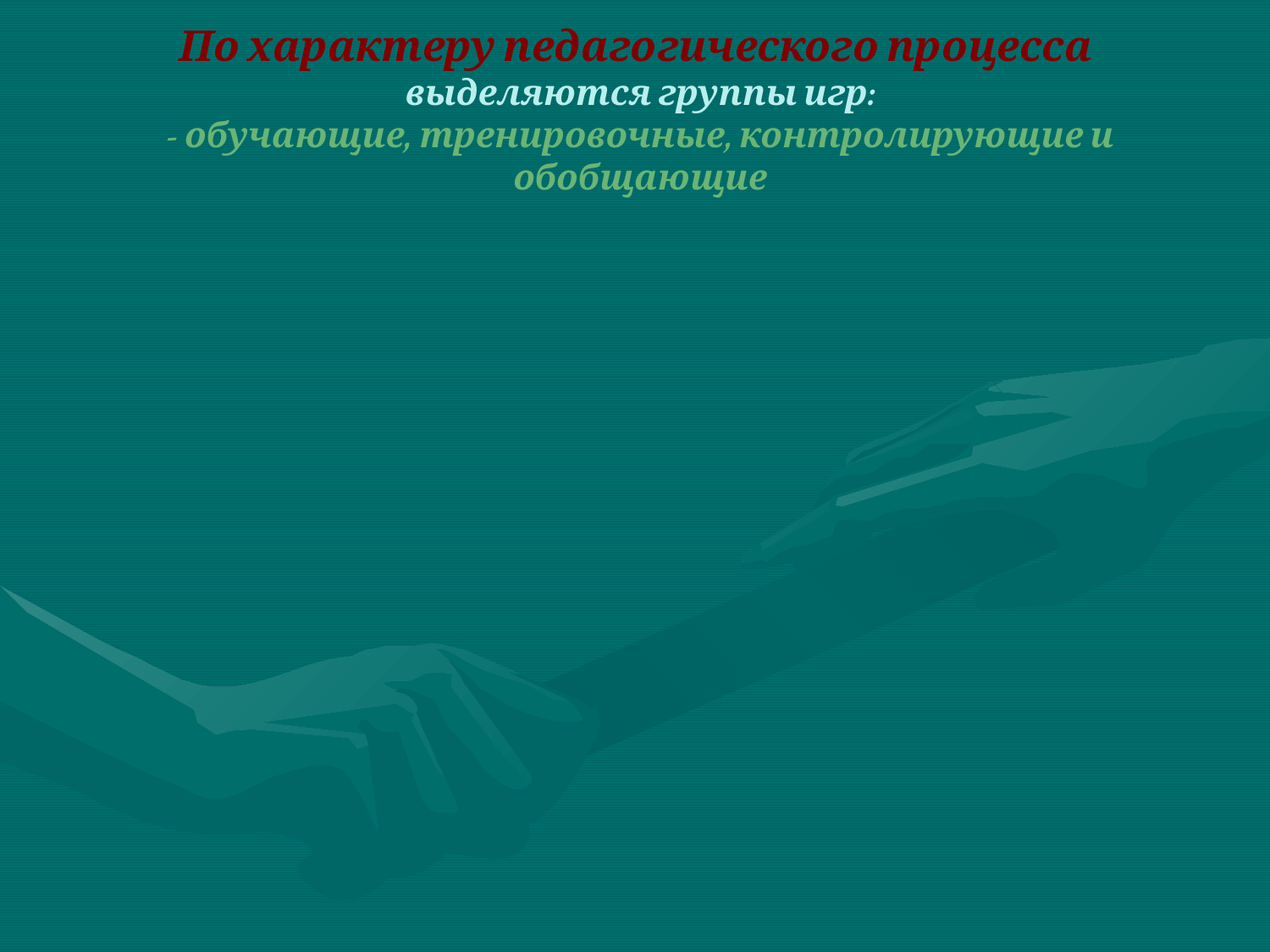

# По характеру педагогического процесса выделяются группы игр: - обучающие, тренировочные, контролирующие и обобщающие